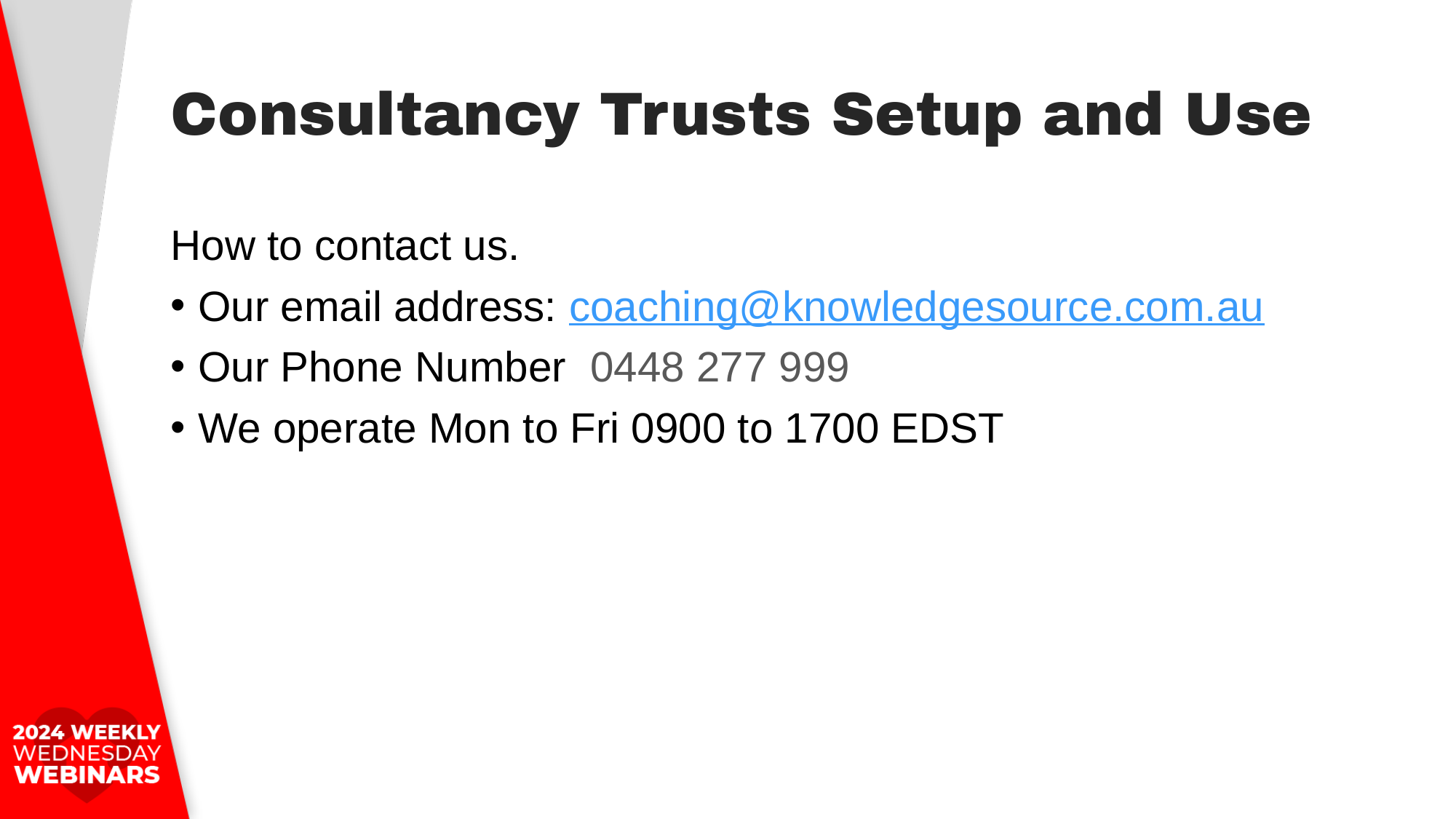

# Consultancy Trusts Setup and Use
How to contact us.
Our email address: coaching@knowledgesource.com.au
Our Phone Number  0448 277 999
We operate Mon to Fri 0900 to 1700 EDST